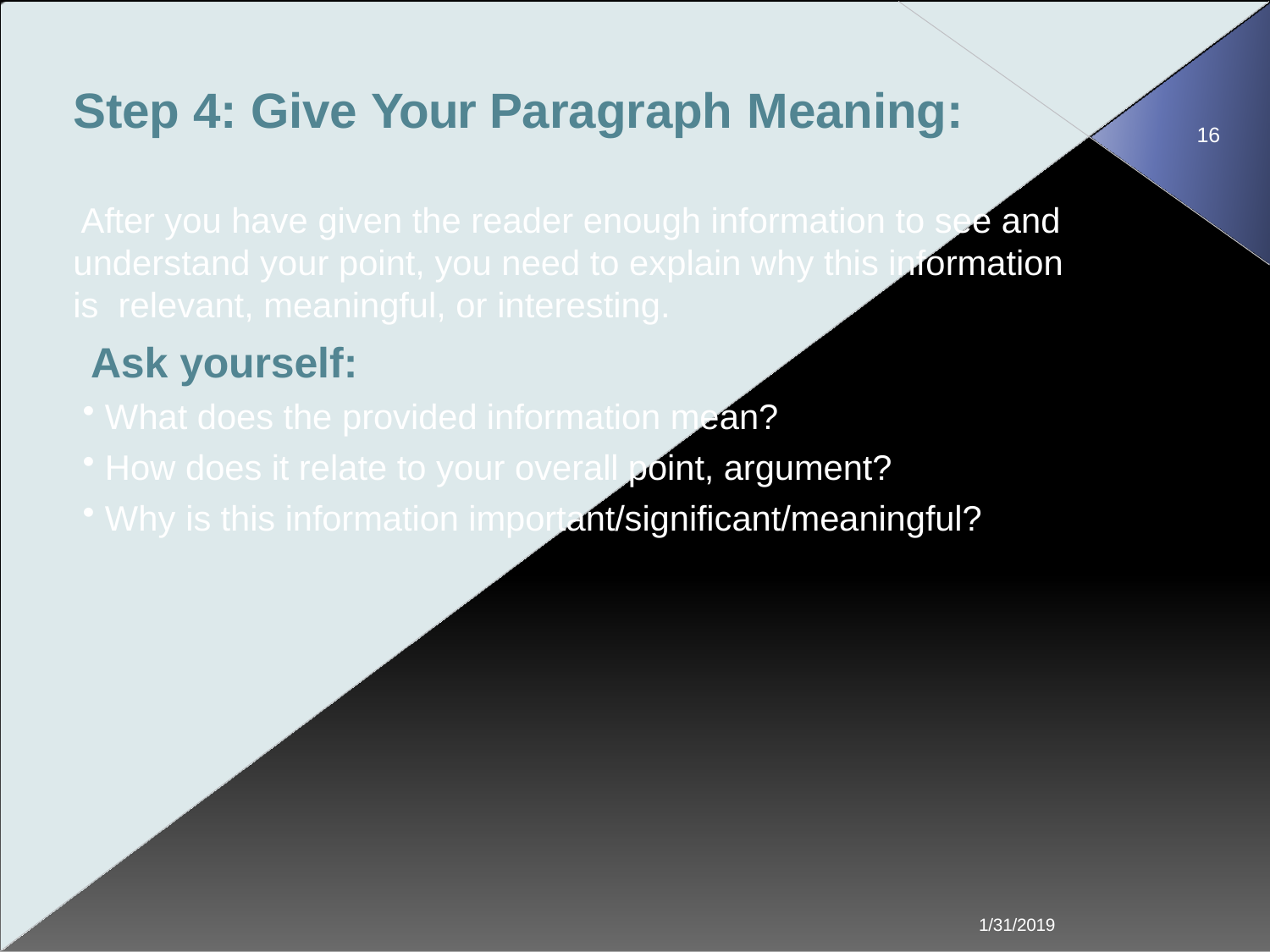

# Step 4: Give Your Paragraph Meaning:
16
After you have given the reader enough information to see and  understand your point, you need to explain why this information is  relevant, meaningful, or interesting.
Ask yourself:
What does the provided information mean?
How does it relate to your overall point, argument?
Why is this information important/significant/meaningful?
1/31/2019